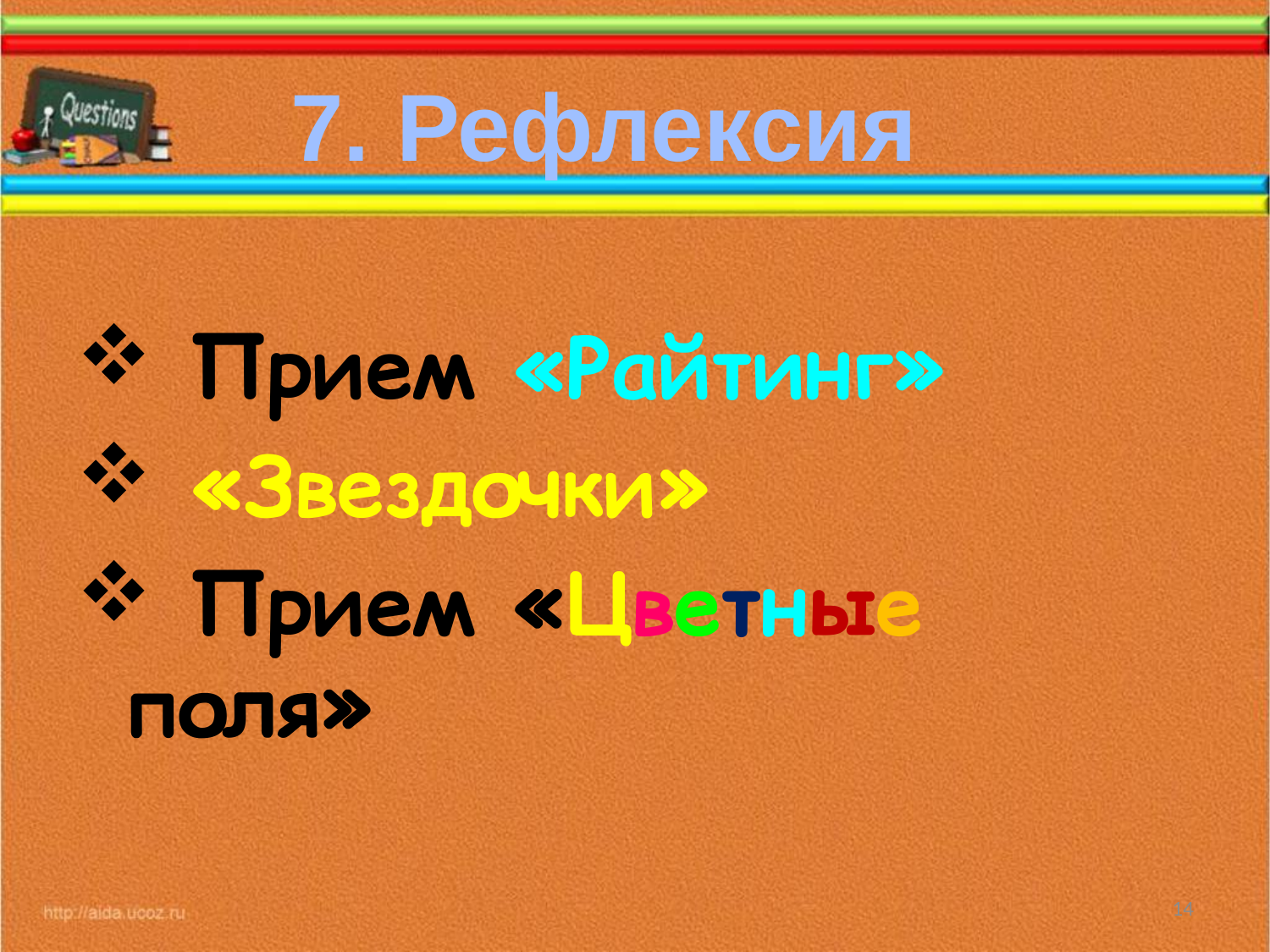

7. Рефлексия
 Прием «Райтинг»
 «Звездочки»
 Прием «Цветные поля»
14